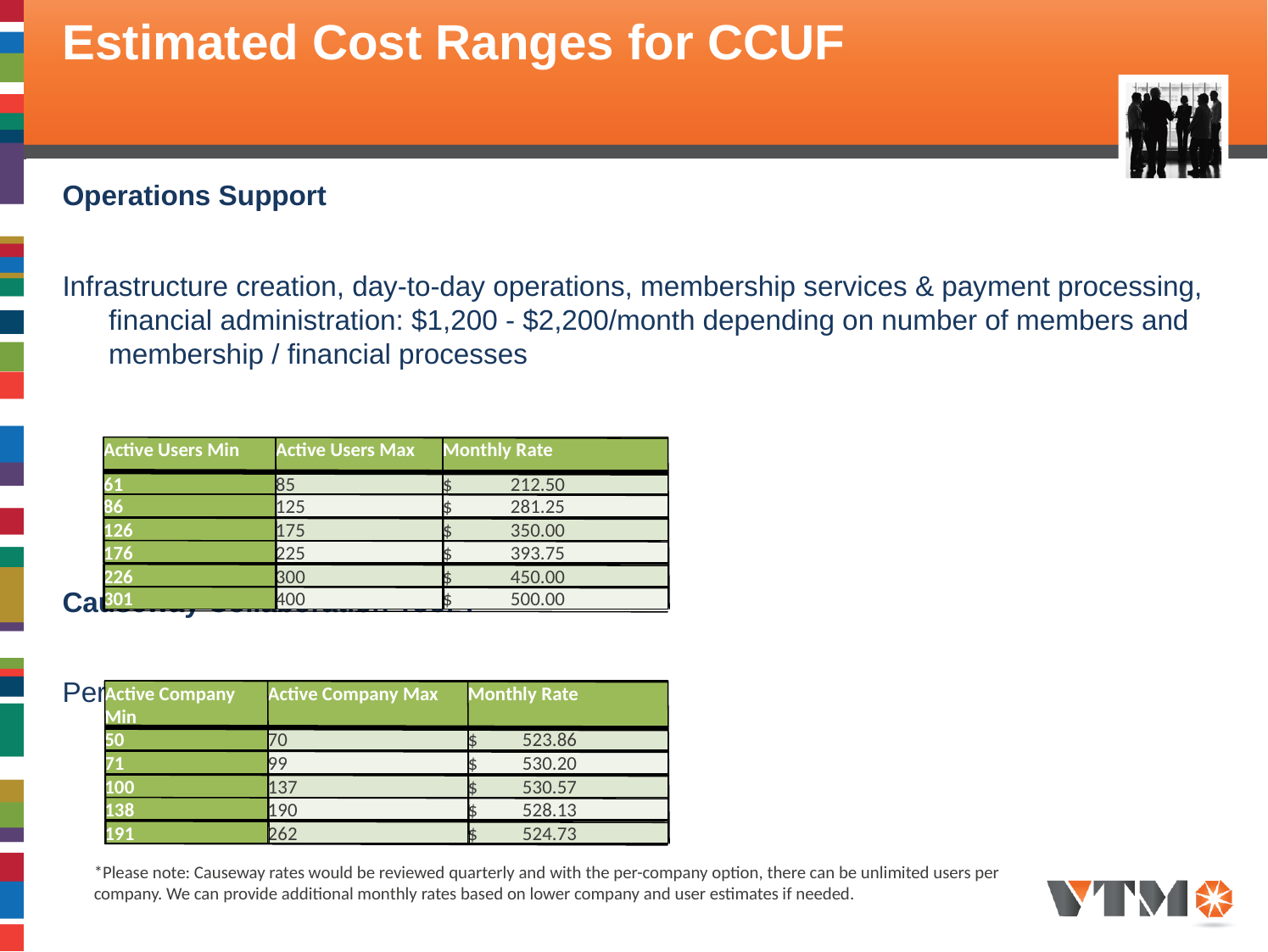

Estimated Cost Ranges for CCUF
# Operations Support
Infrastructure creation, day-to-day operations, membership services & payment processing, financial administration: $1,200 - $2,200/month depending on number of members and membership / financial processes

Causeway Collaboration Tool*:
Per-User Option

Per-Member Company Option

Active Users Min

Active Users Max

Monthly Rate

61

85
$             212.50
86

125
$             281.25
126

175
$             350.00
176

225
$             393.75
226

300
$             450.00
301

400
$             500.00

Active Company Min

Active Company Max

Monthly Rate

50

70
$          523.86
71

99
$          530.20
100

137
$          530.57
138

190
$          528.13
191

262
$          524.73

*Please note: Causeway rates would be reviewed quarterly and with the per-company option, there can be unlimited users per company. We can provide additional monthly rates based on lower company and user estimates if needed.